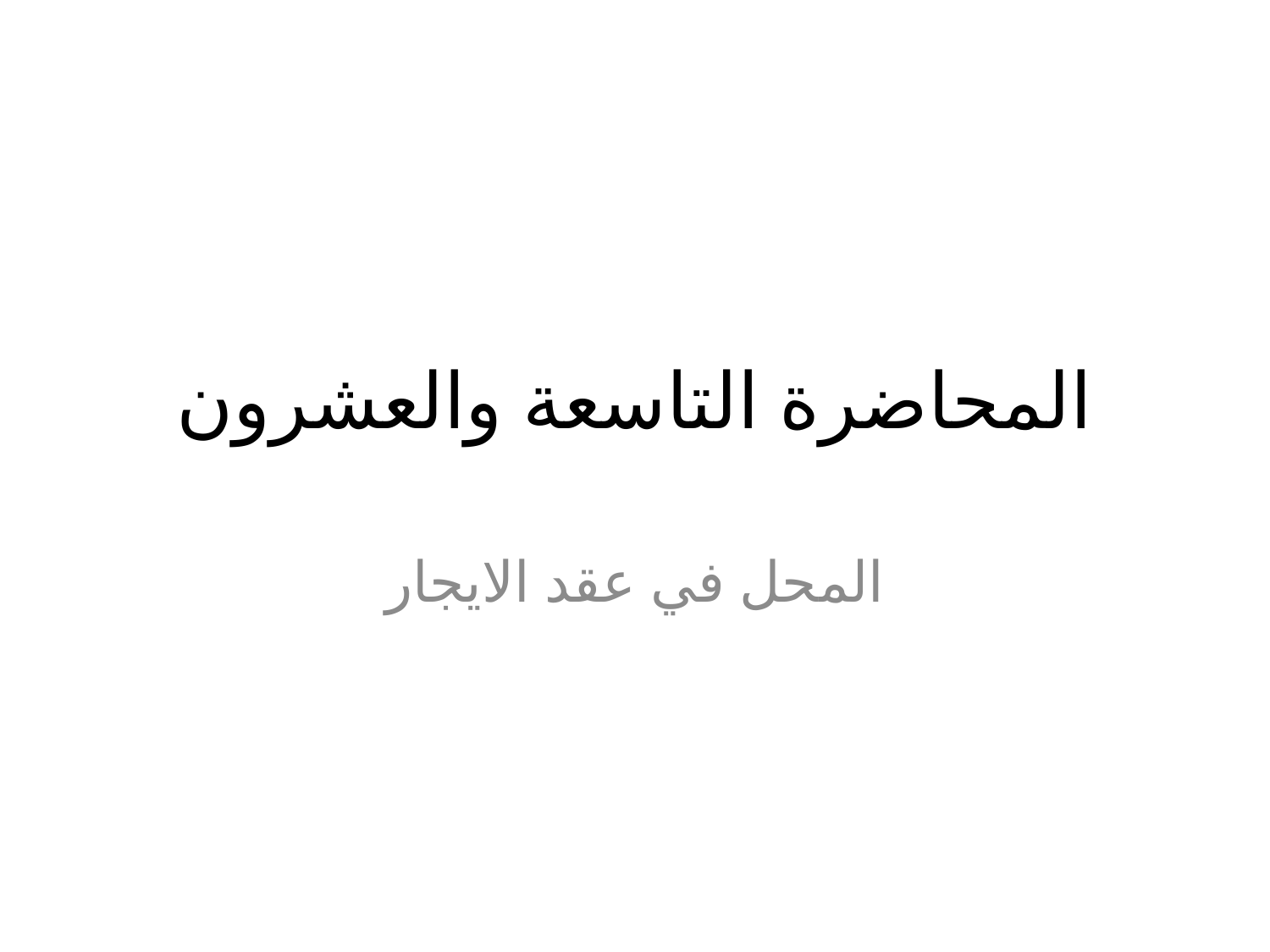

# المحاضرة التاسعة والعشرون
المحل في عقد الايجار